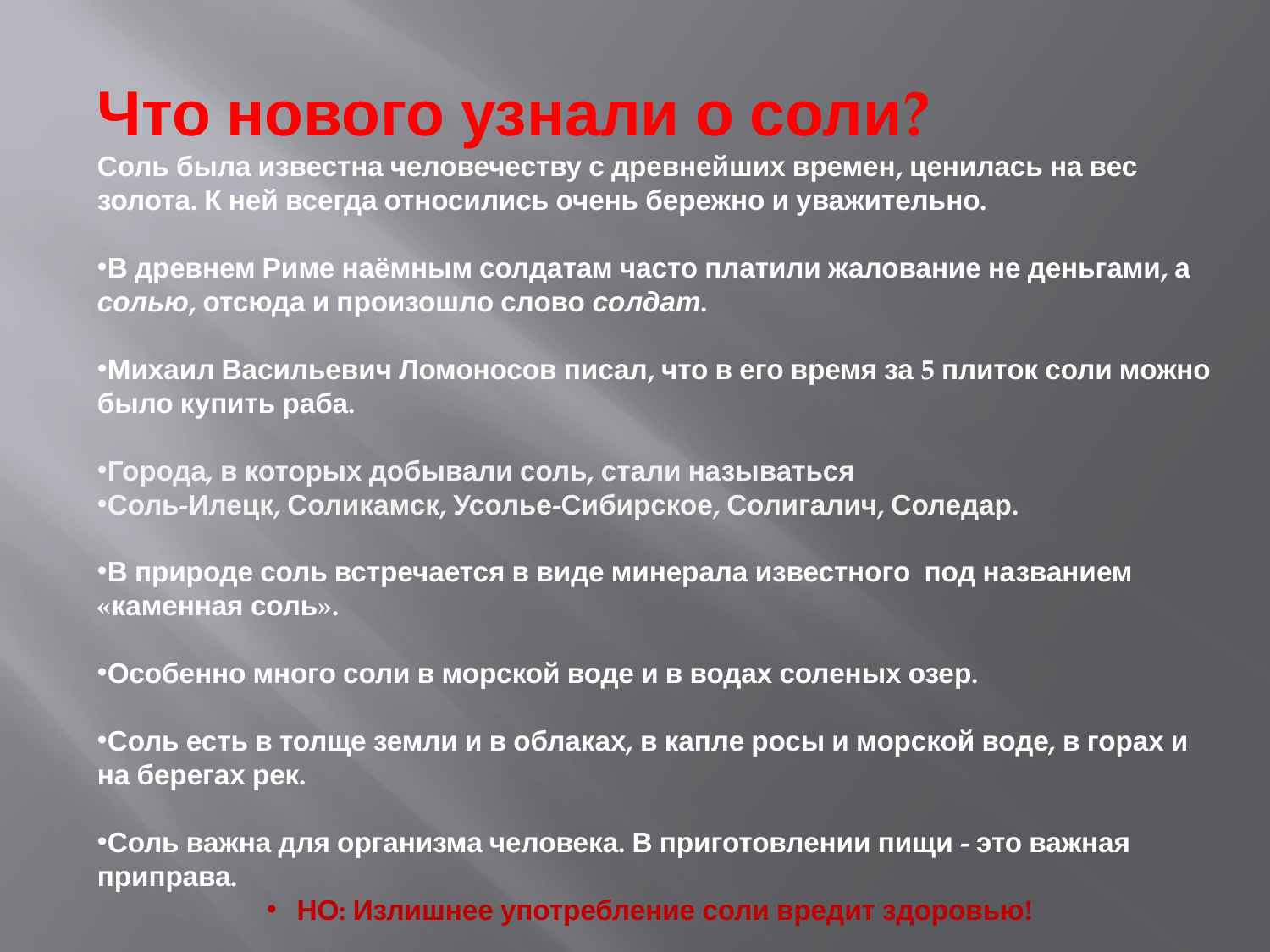

Что нового узнали о соли?
Соль была известна человечеству с древнейших времен, ценилась на вес золота. К ней всегда относились очень бережно и уважительно.

В древнем Риме наёмным солдатам часто платили жалование не деньгами, а солью, отсюда и произошло слово солдат.

Михаил Васильевич Ломоносов писал, что в его время за 5 плиток соли можно было купить раба.

Города, в которых добывали соль, стали называться
Соль-Илецк, Соликамск, Усолье-Сибирское, Солигалич, Соледар.

В природе соль встречается в виде минерала известного  под названием «каменная соль».

Особенно много соли в морской воде и в водах соленых озер.

Соль есть в толще земли и в облаках, в капле росы и морской воде, в горах и на берегах рек.

Соль важна для организма человека. В приготовлении пищи - это важная приправа.
НО: Излишнее употребление соли вредит здоровью!